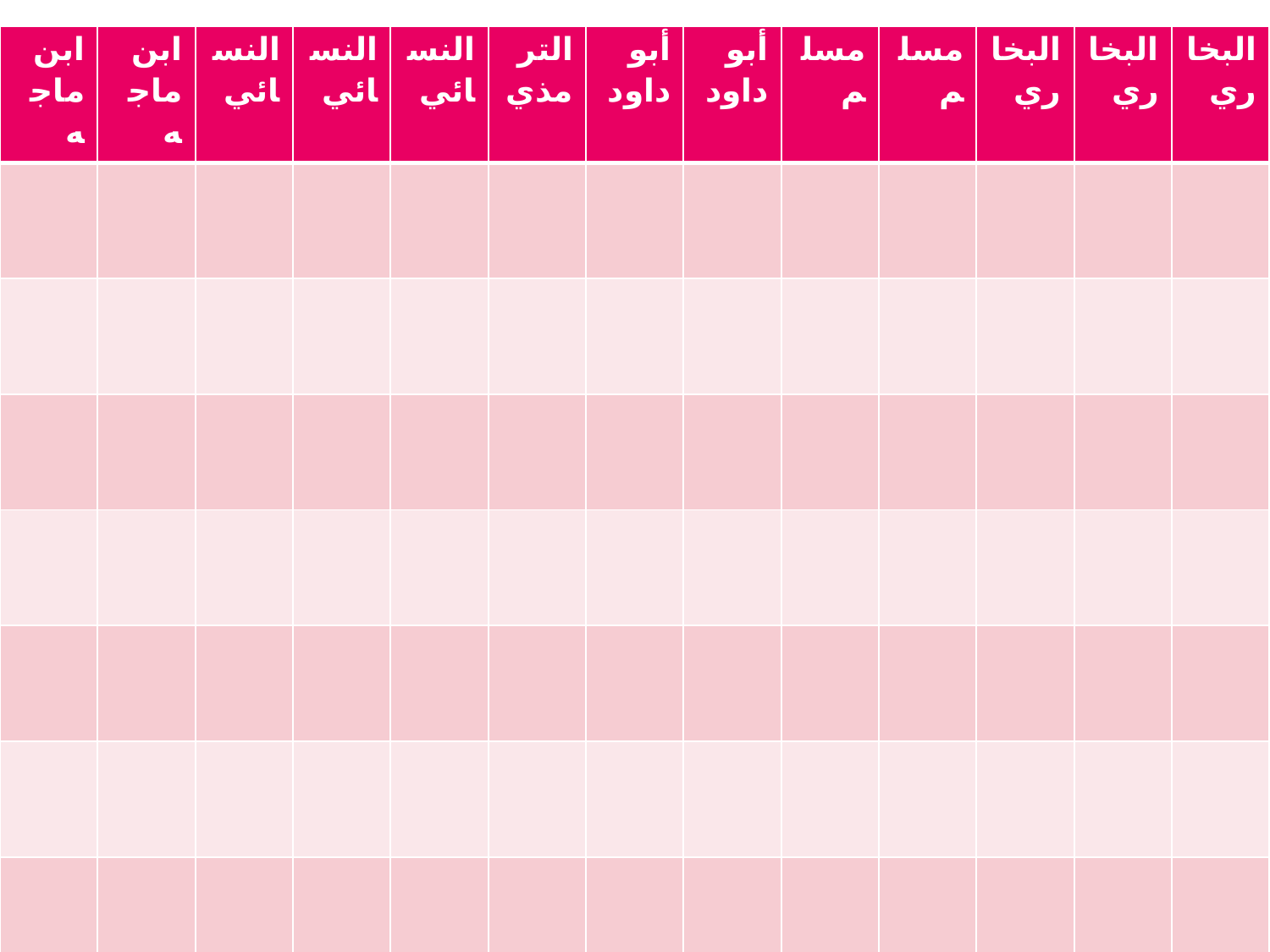

| ابن ماجه | ابن ماجه | النسائي | النسائي | النسائي | الترمذي | أبو داود | أبو داود | مسلم | مسلم | البخاري | البخاري | البخاري |
| --- | --- | --- | --- | --- | --- | --- | --- | --- | --- | --- | --- | --- |
|  |  |  |  |  |  |  |  |  |  |  |  |  |
|  |  |  |  |  |  |  |  |  |  |  |  |  |
|  |  |  |  |  |  |  |  |  |  |  |  |  |
|  |  |  |  |  |  |  |  |  |  |  |  |  |
|  |  |  |  |  |  |  |  |  |  |  |  |  |
|  |  |  |  |  |  |  |  |  |  |  |  |  |
|  |  |  |  |  |  |  |  |  |  |  |  |  |